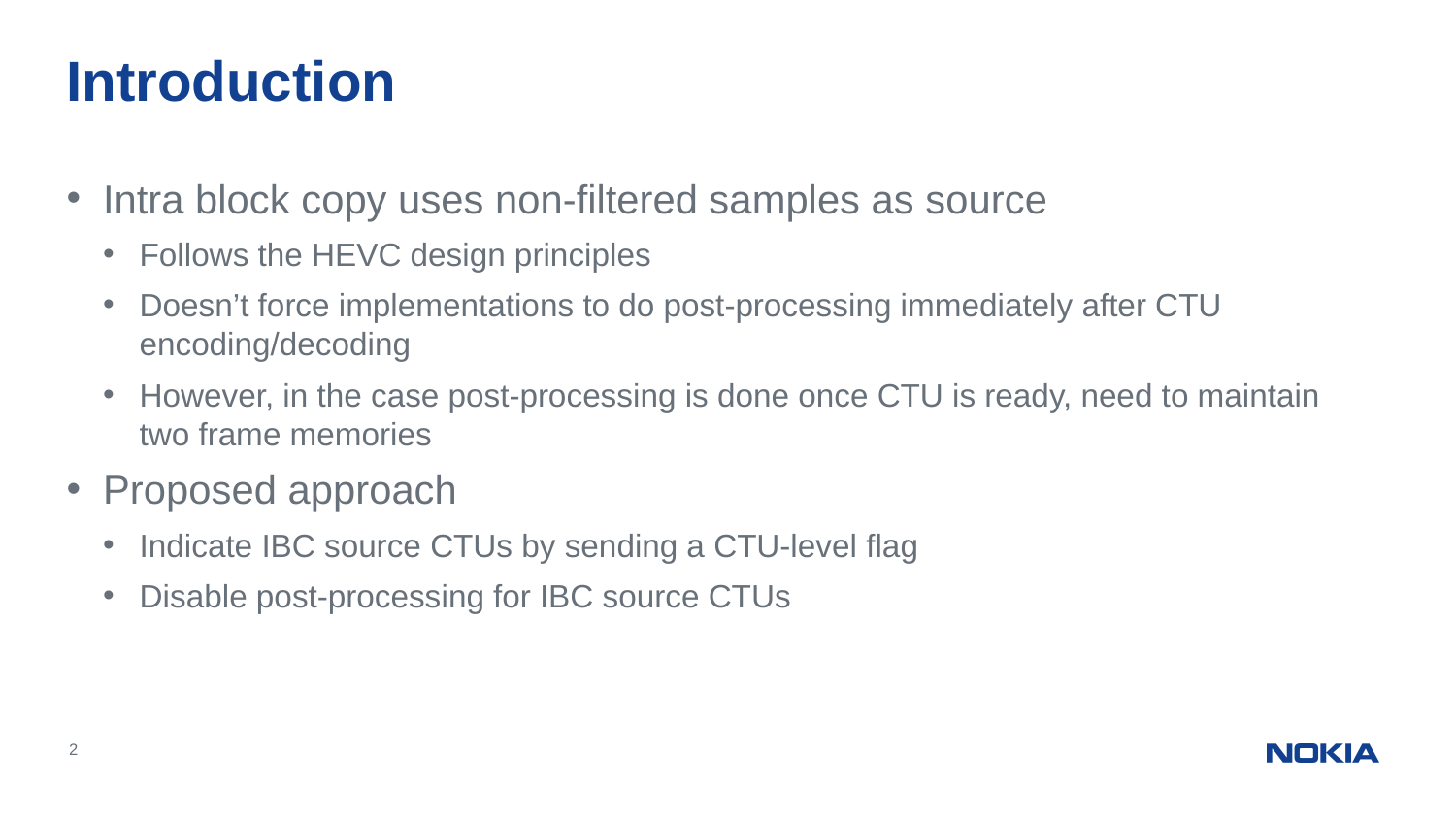

# Introduction
Intra block copy uses non-filtered samples as source
Follows the HEVC design principles
Doesn’t force implementations to do post-processing immediately after CTU encoding/decoding
However, in the case post-processing is done once CTU is ready, need to maintain two frame memories
Proposed approach
Indicate IBC source CTUs by sending a CTU-level flag
Disable post-processing for IBC source CTUs